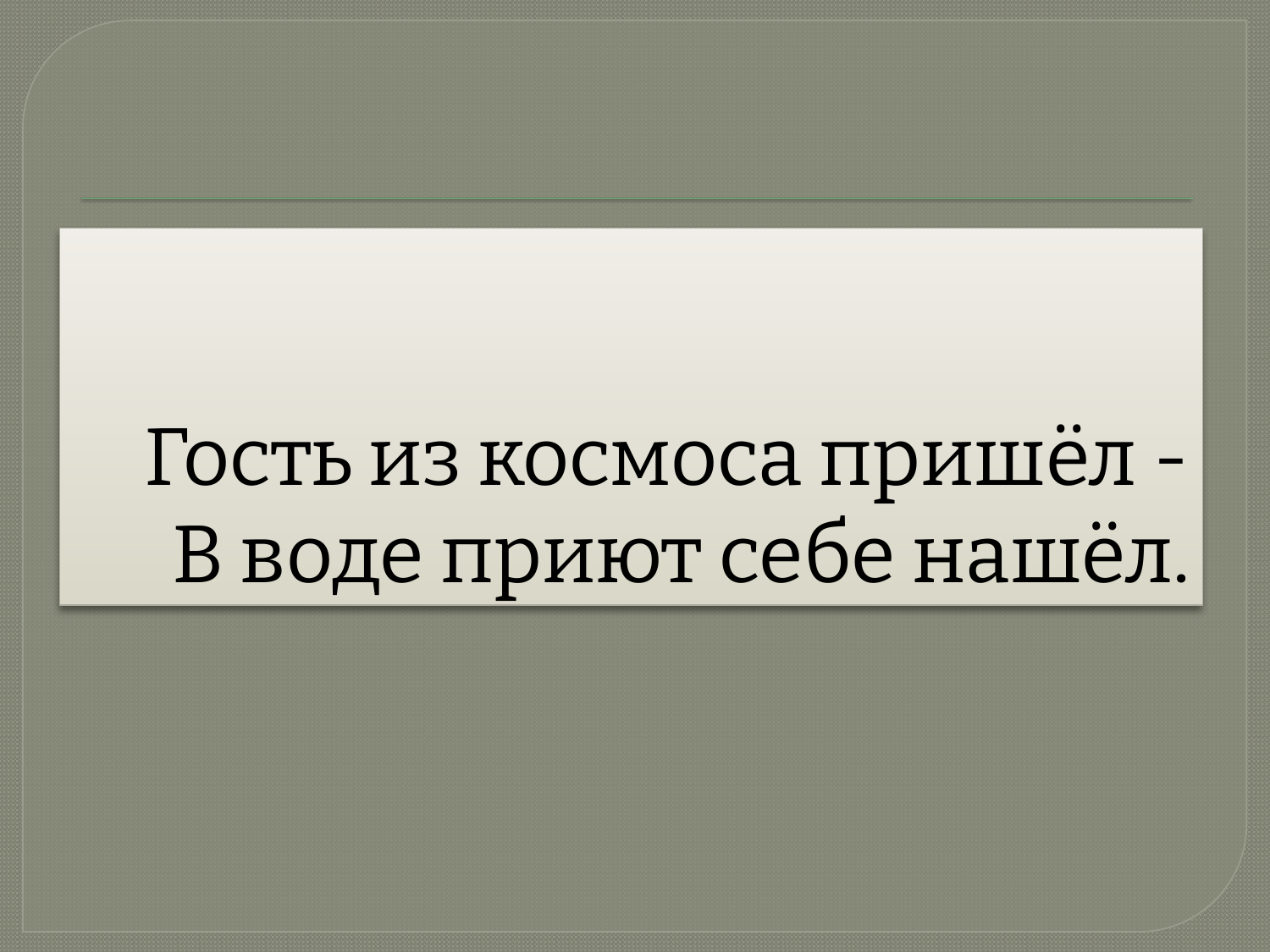

# Гость из космоса пришёл - В воде приют себе нашёл.